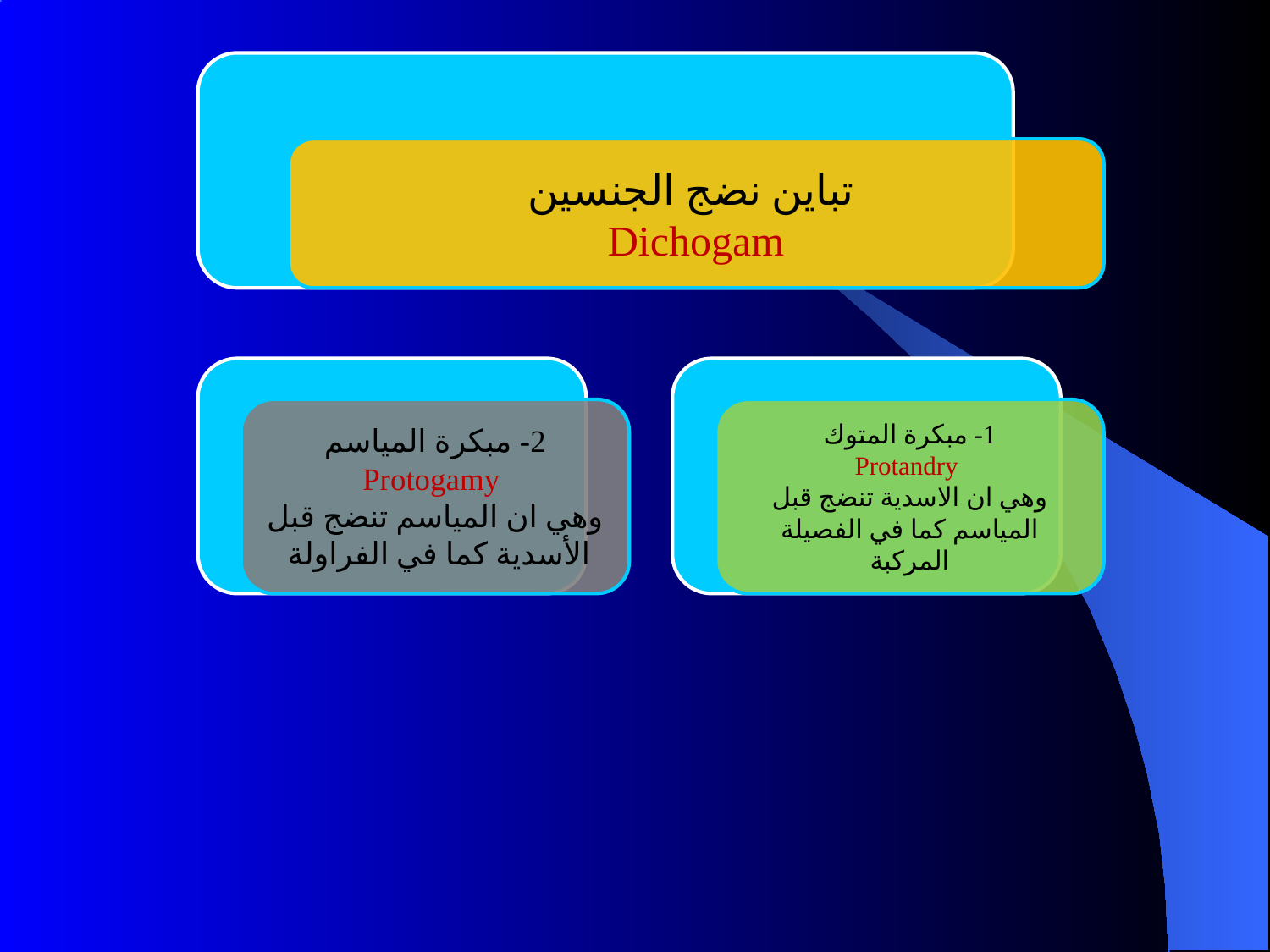

تباين نضج الجنسين
Dichogam
2- مبكرة المياسم
 Protogamy
1- مبكرة المتوك
 Protandry